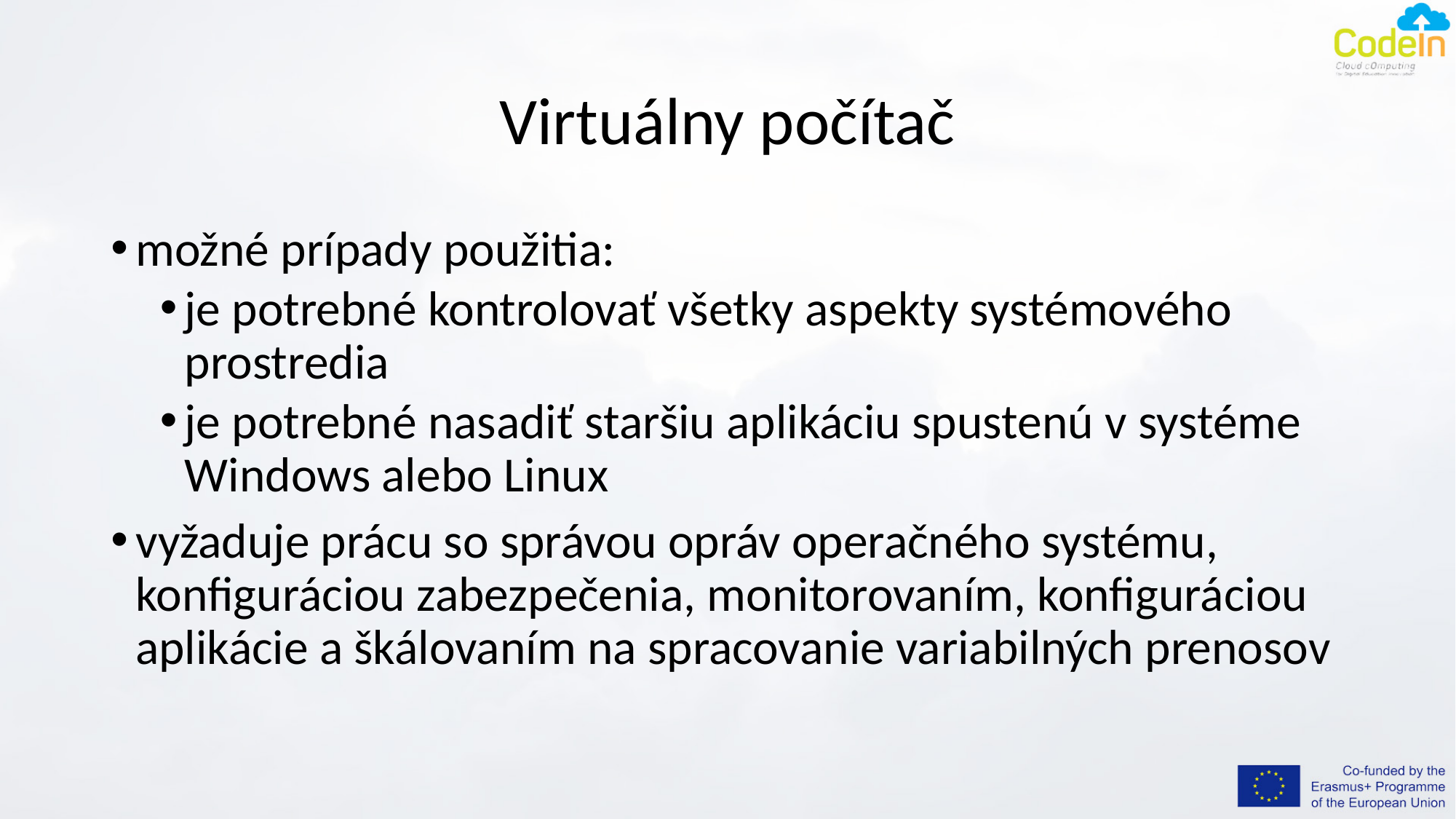

# Virtuálny počítač
možné prípady použitia:
je potrebné kontrolovať všetky aspekty systémového prostredia
je potrebné nasadiť staršiu aplikáciu spustenú v systéme Windows alebo Linux
vyžaduje prácu so správou opráv operačného systému, konfiguráciou zabezpečenia, monitorovaním, konfiguráciou aplikácie a škálovaním na spracovanie variabilných prenosov